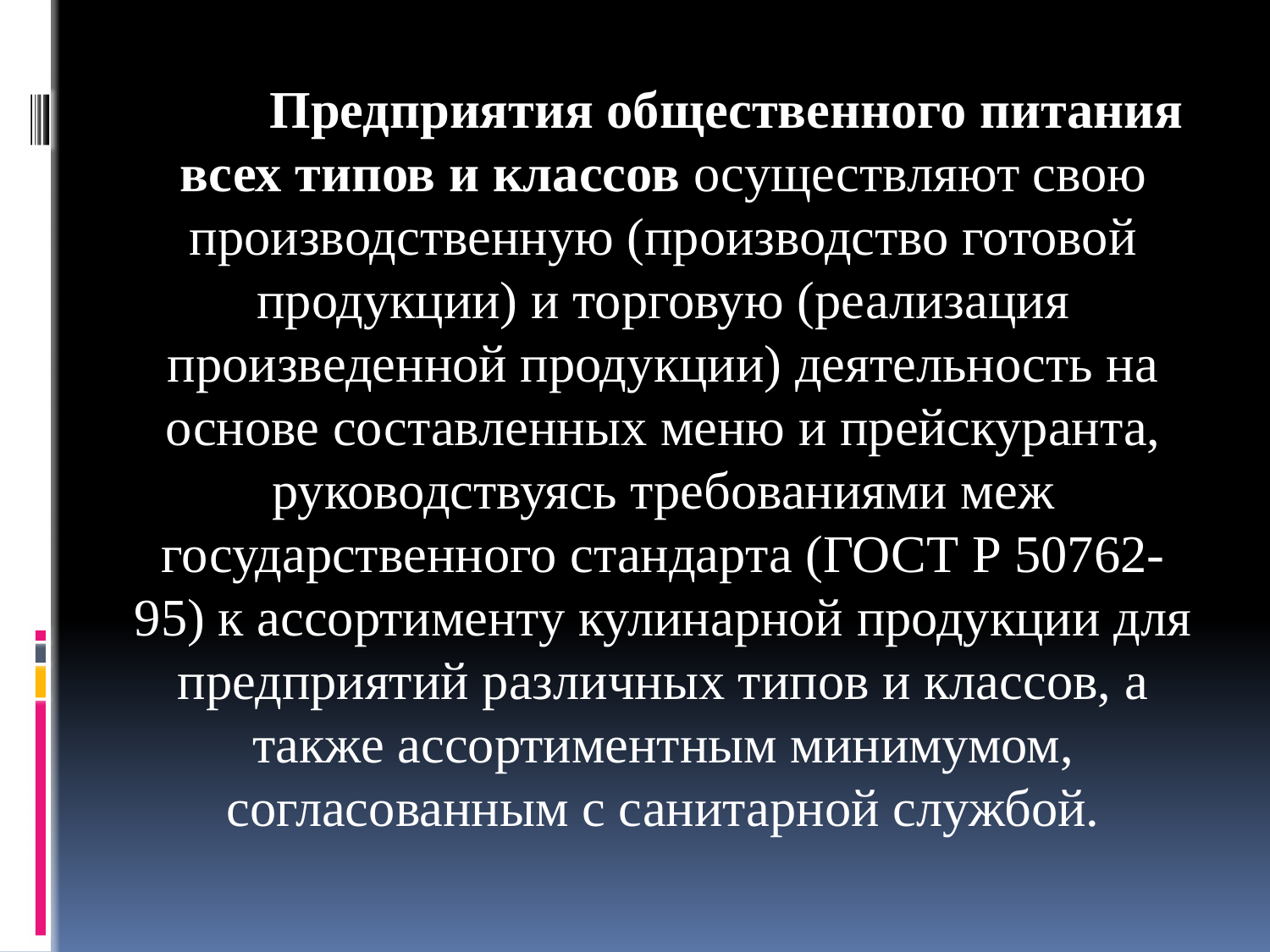

#
		Предприятия общественного питания всех типов и классов осуществляют свою производственную (производство готовой продукции) и торговую (реализация произведенной продукции) деятельность на основе составленных меню и прейскуранта, руководствуясь требованиями меж­государственного стандарта (ГОСТ Р 50762-95) к ассортименту кулинарной продукции для предприятий различных типов и классов, а также ассортиментным минимумом, согласованным с санитарной службой.